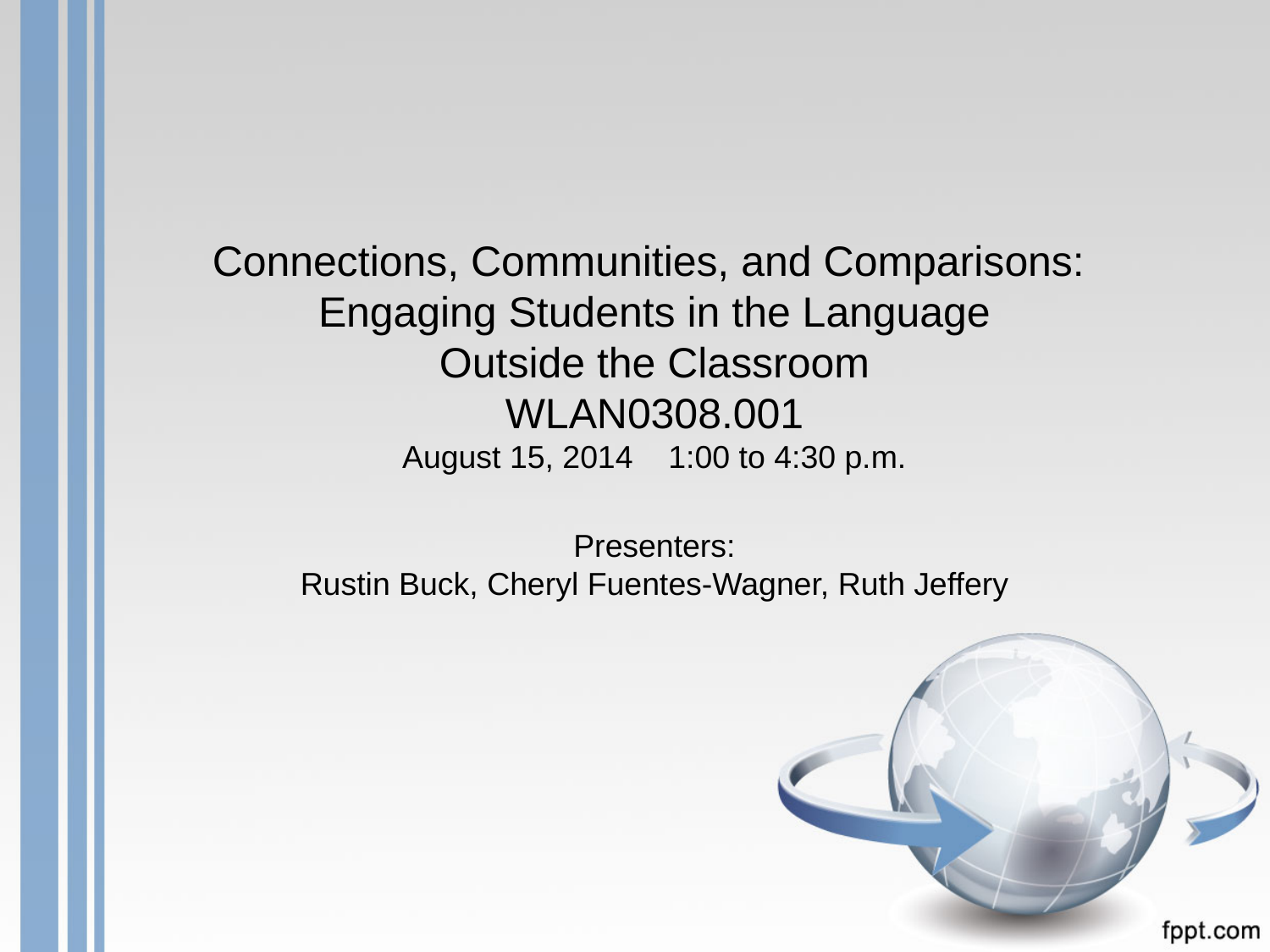

# Connections, Communities, and Comparisons:  Engaging Students in the Language Outside the Classroom WLAN0308.001 August 15, 2014    1:00 to 4:30 p.m. Presenters: Rustin Buck, Cheryl Fuentes-Wagner, Ruth Jeffery